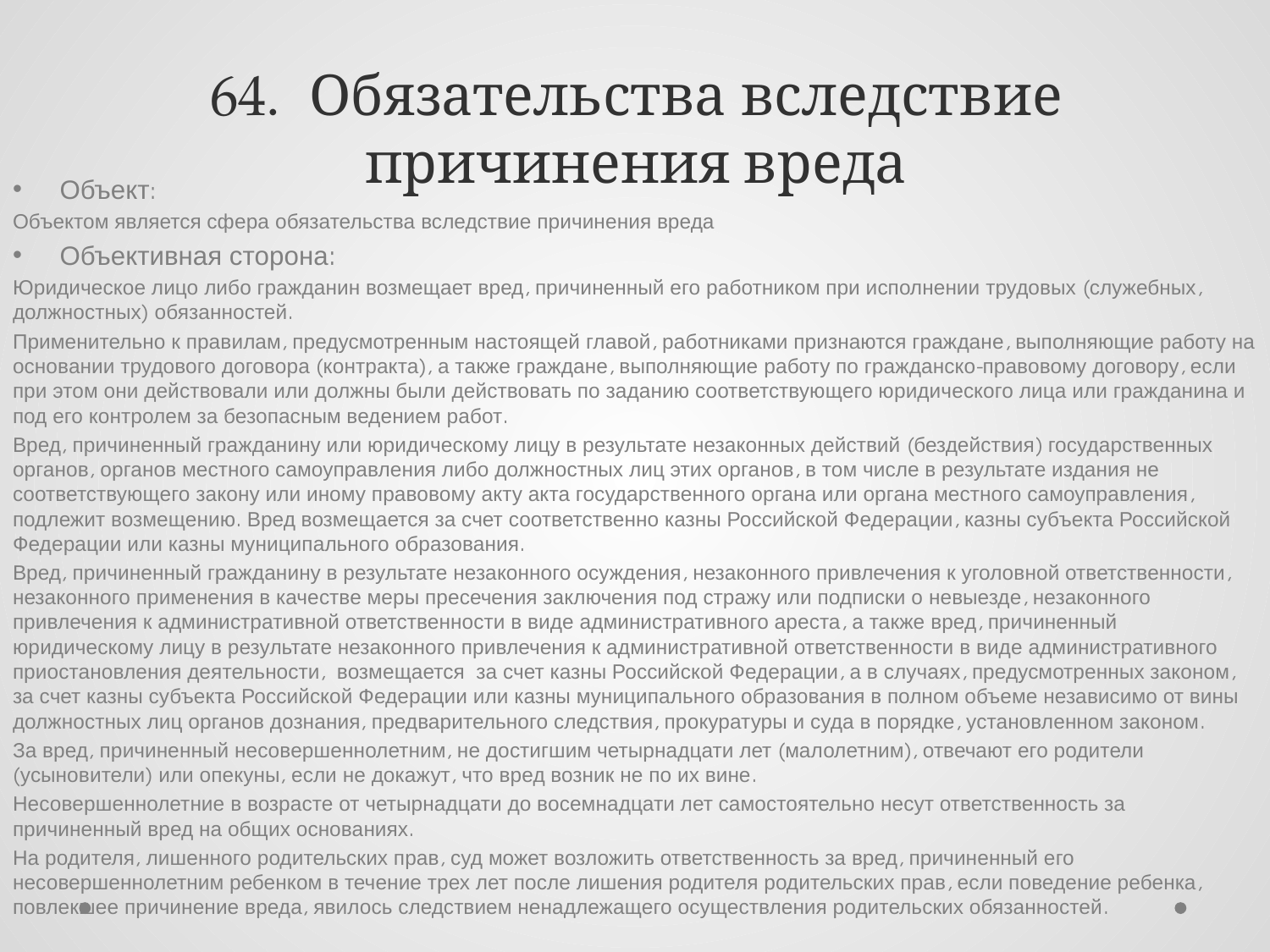

# 64.  Обязательства вследствие причинения вреда
Объект:
Объектом является сфера обязательства вследствие причинения вреда
Объективная сторона:
Юридическое лицо либо гражданин возмещает вред, причиненный его работником при исполнении трудовых (служебных, должностных) обязанностей.
Применительно к правилам, предусмотренным настоящей главой, работниками признаются граждане, выполняющие работу на основании трудового договора (контракта), а также граждане, выполняющие работу по гражданско-правовому договору, если при этом они действовали или должны были действовать по заданию соответствующего юридического лица или гражданина и под его контролем за безопасным ведением работ.
Вред, причиненный гражданину или юридическому лицу в результате незаконных действий (бездействия) государственных органов, органов местного самоуправления либо должностных лиц этих органов, в том числе в результате издания не соответствующего закону или иному правовому акту акта государственного органа или органа местного самоуправления, подлежит возмещению. Вред возмещается за счет соответственно казны Российской Федерации, казны субъекта Российской Федерации или казны муниципального образования.
Вред, причиненный гражданину в результате незаконного осуждения, незаконного привлечения к уголовной ответственности, незаконного применения в качестве меры пресечения заключения под стражу или подписки о невыезде, незаконного привлечения к административной ответственности в виде административного ареста, а также вред, причиненный юридическому лицу в результате незаконного привлечения к административной ответственности в виде административного приостановления деятельности,  возмещается  за счет казны Российской Федерации, а в случаях, предусмотренных законом, за счет казны субъекта Российской Федерации или казны муниципального образования в полном объеме независимо от вины должностных лиц органов дознания, предварительного следствия, прокуратуры и суда в порядке, установленном законом.
За вред, причиненный несовершеннолетним, не достигшим четырнадцати лет (малолетним), отвечают его родители (усыновители) или опекуны, если не докажут, что вред возник не по их вине.
Несовершеннолетние в возрасте от четырнадцати до восемнадцати лет самостоятельно несут ответственность за причиненный вред на общих основаниях.
На родителя, лишенного родительских прав, суд может возложить ответственность за вред, причиненный его несовершеннолетним ребенком в течение трех лет после лишения родителя родительских прав, если поведение ребенка, повлекшее причинение вреда, явилось следствием ненадлежащего осуществления родительских обязанностей.